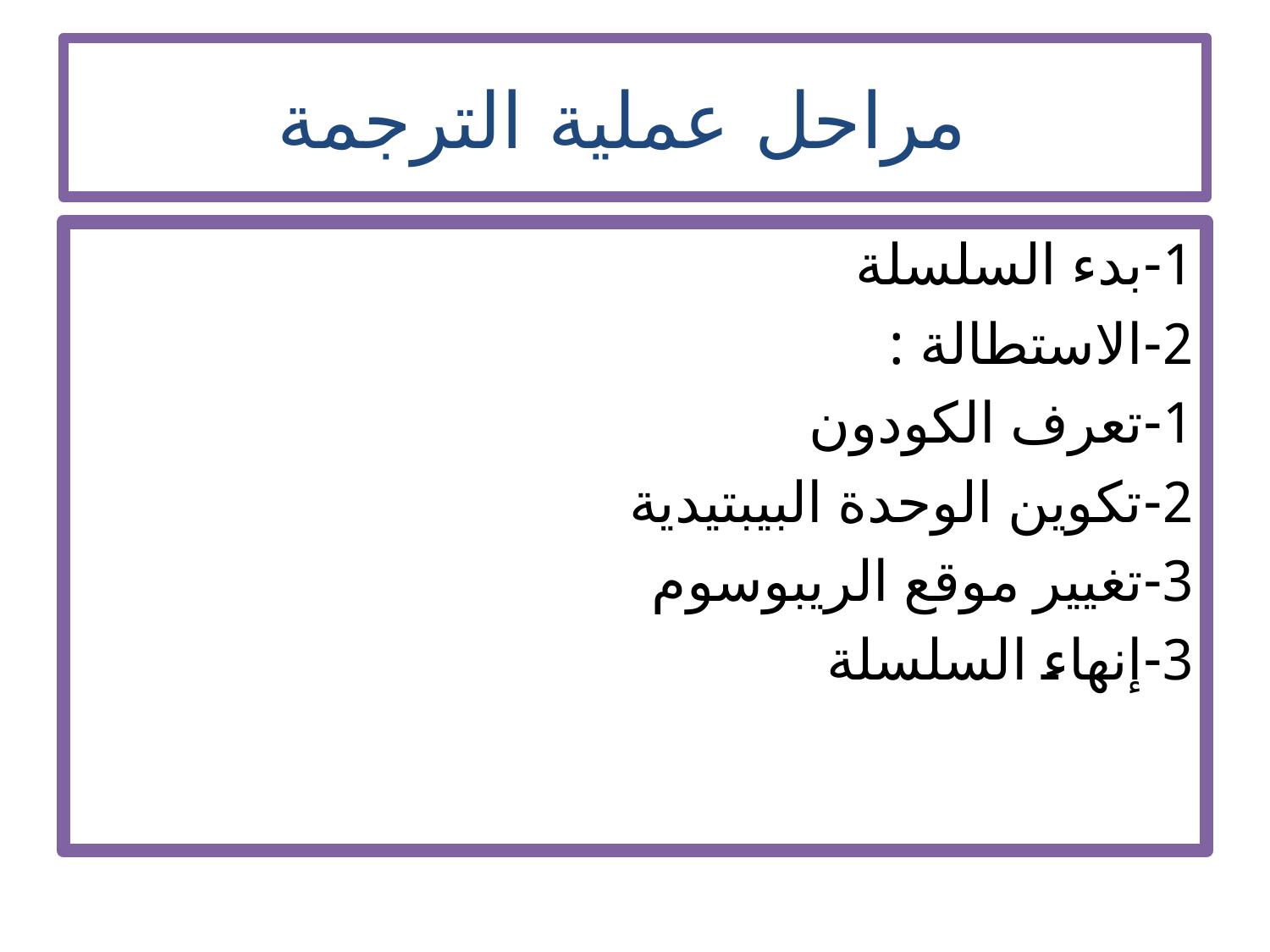

# مراحل عملية الترجمة
1-بدء السلسلة
2-الاستطالة :
	1-تعرف الكودون
	2-تكوين الوحدة البيبتيدية
	3-تغيير موقع الريبوسوم
3-إنهاء السلسلة